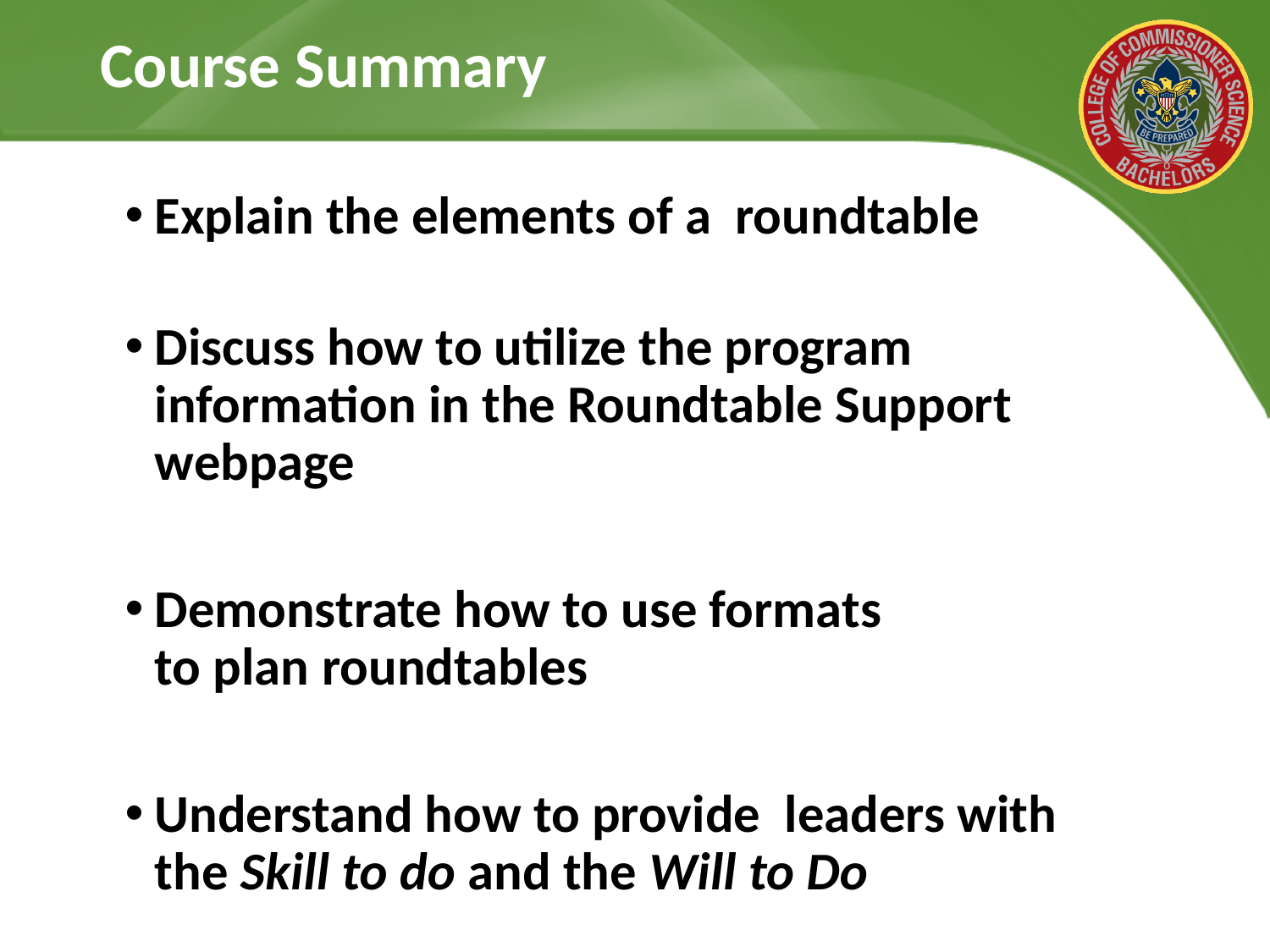

# Course Summary
Explain the elements of a  roundtable

Discuss how to utilize the program information in the Roundtable Support webpage

Demonstrate how to use formats to plan roundtables

Understand how to provide  leaders with the Skill to do and the Will to Do